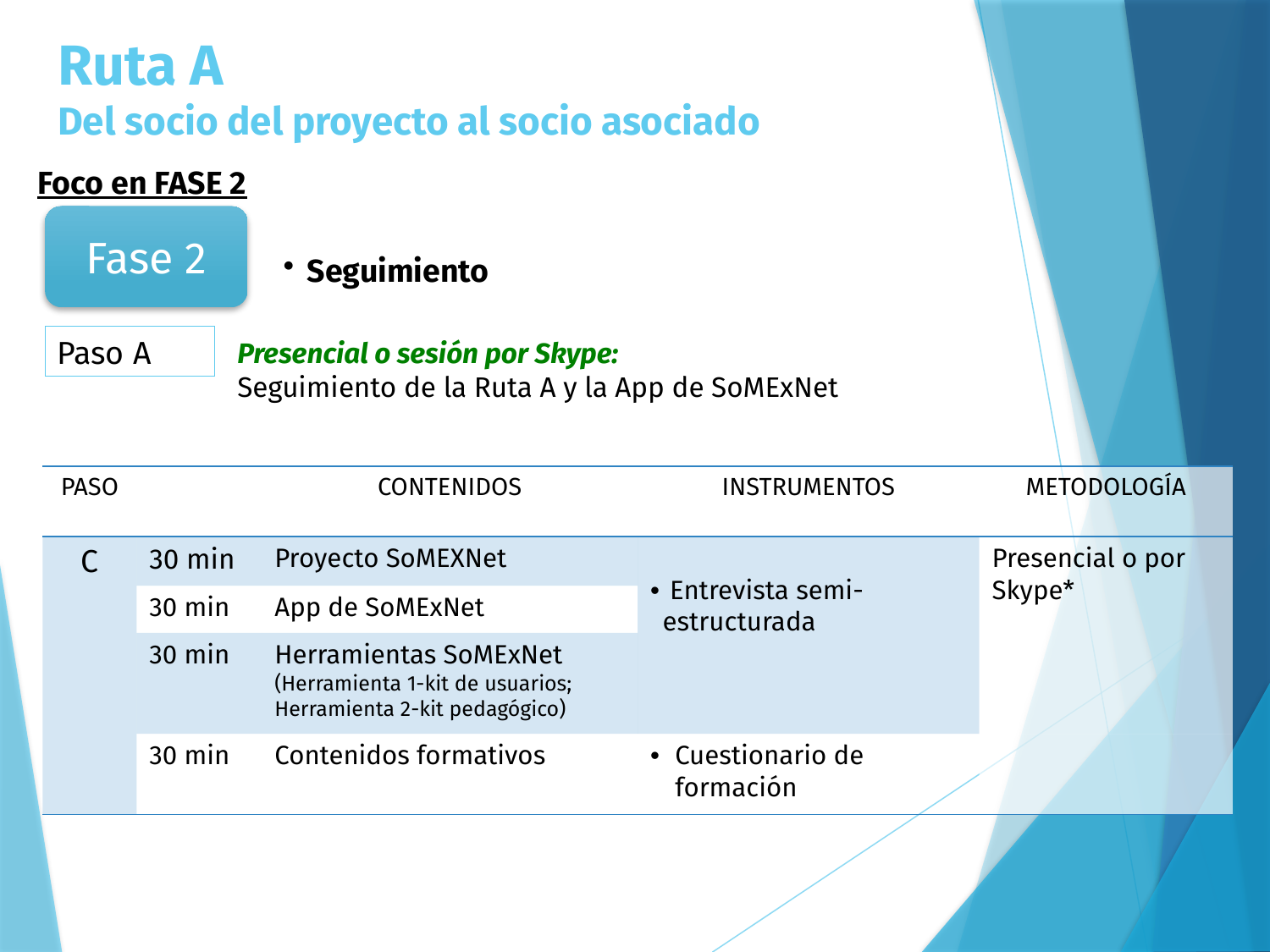

# Ruta A Del socio del proyecto al socio asociado
Foco en FASE 2

Fase 2
Seguimiento

Paso A
Presencial o sesión por Skype:
Seguimiento de la Ruta A y la App de SoMExNet
| PASO |  | CONTENIDOS | INSTRUMENTOS | METODOLOGÍA |
| --- | --- | --- | --- | --- |
| C | 30 min | Proyecto SoMEXNet | Entrevista semi-estructurada | Presencial o por Skype\* |
|  | 30 min | App de SoMExNet |  |  |
|  | 30 min | Herramientas SoMExNet (Herramienta 1-kit de usuarios; Herramienta 2-kit pedagógico) |  |  |
|  | 30 min | Contenidos formativos | Cuestionario de formación |  |